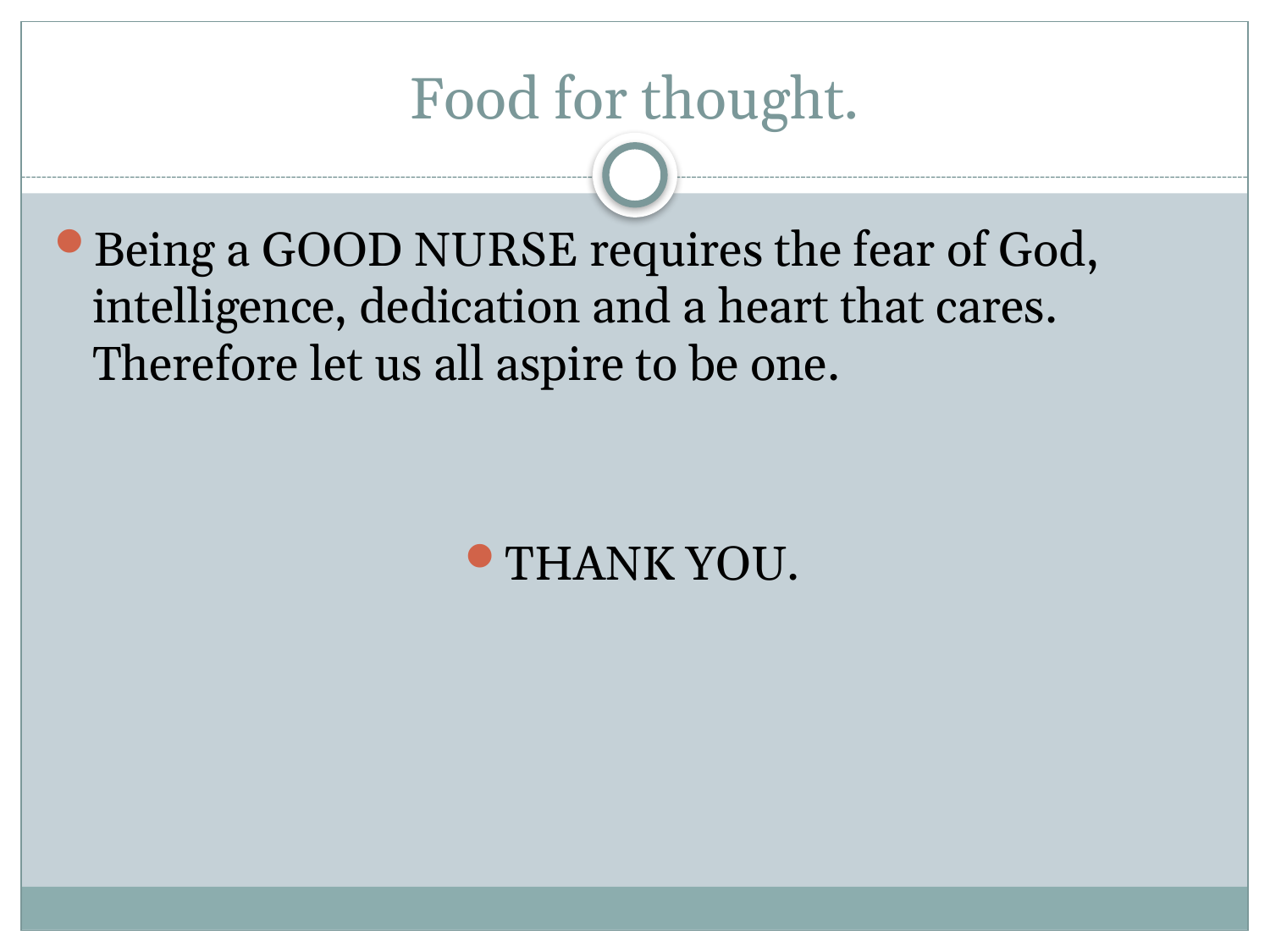

# Food for thought.
Being a GOOD NURSE requires the fear of God, intelligence, dedication and a heart that cares. Therefore let us all aspire to be one.

THANK YOU.